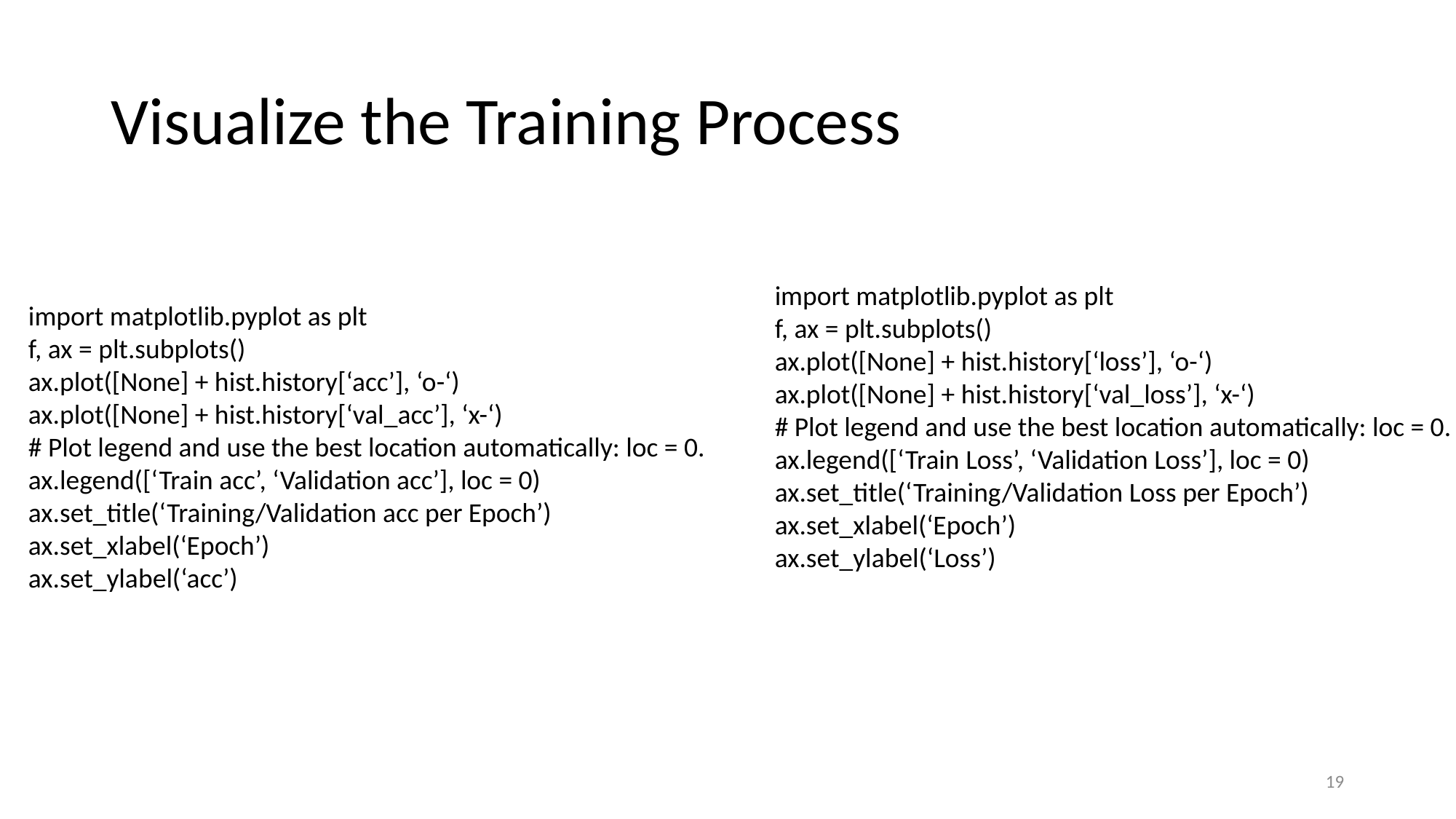

# Visualize the Training Process

import matplotlib.pyplot as plt
f, ax = plt.subplots()
ax.plot([None] + hist.history[‘loss’], ‘o-‘)
ax.plot([None] + hist.history[‘val_loss’], ‘x-‘)
# Plot legend and use the best location automatically: loc = 0.
ax.legend([‘Train Loss’, ‘Validation Loss’], loc = 0)
ax.set_title(‘Training/Validation Loss per Epoch’)
ax.set_xlabel(‘Epoch’)
ax.set_ylabel(‘Loss’)
import matplotlib.pyplot as plt
f, ax = plt.subplots()
ax.plot([None] + hist.history[‘acc’], ‘o-‘)
ax.plot([None] + hist.history[‘val_acc’], ‘x-‘)
# Plot legend and use the best location automatically: loc = 0.
ax.legend([‘Train acc’, ‘Validation acc’], loc = 0)
ax.set_title(‘Training/Validation acc per Epoch’)
ax.set_xlabel(‘Epoch’)
ax.set_ylabel(‘acc’)
19